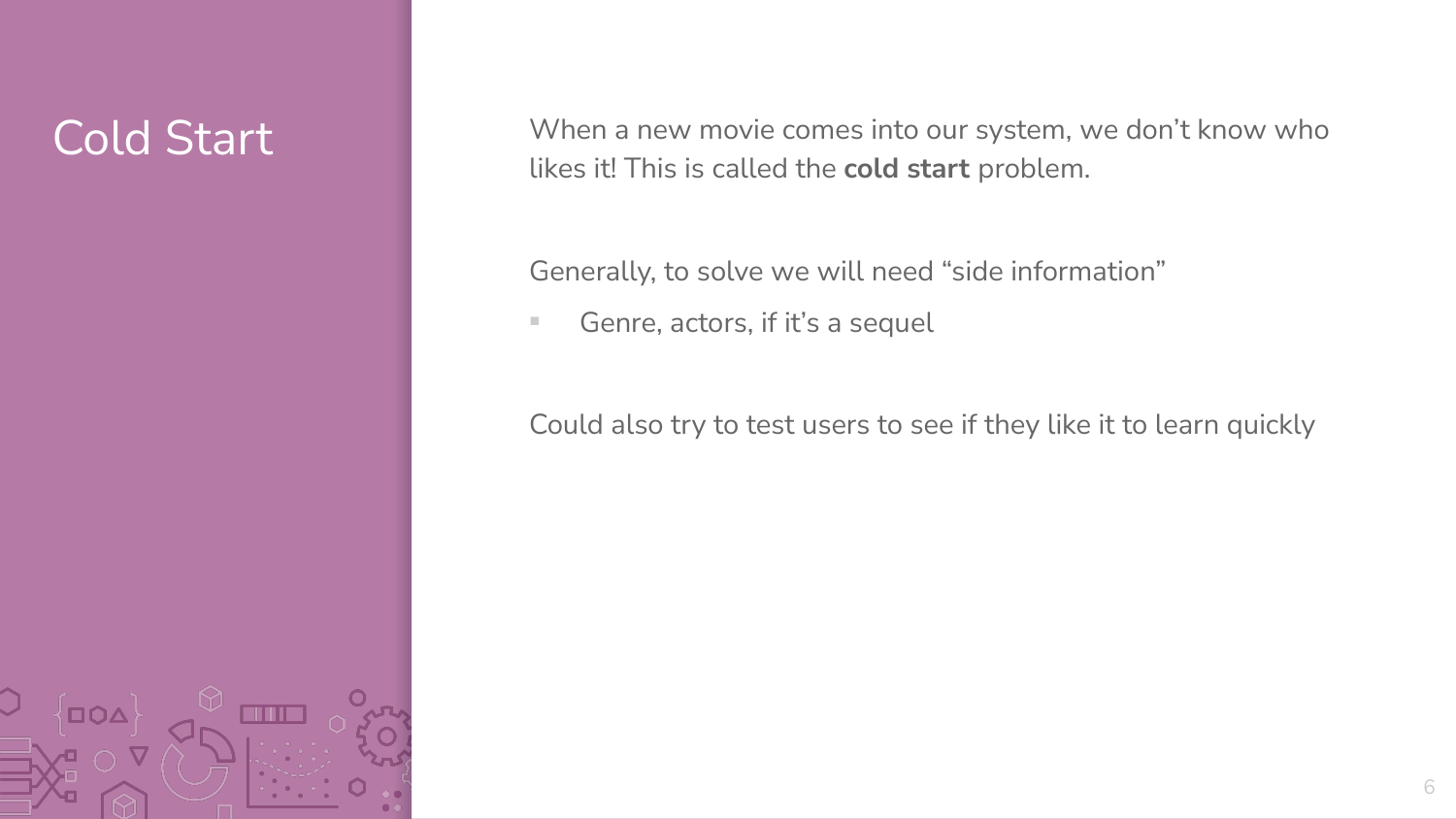

# Cold Start
When a new movie comes into our system, we don’t know who likes it! This is called the cold start problem.

Generally, to solve we will need “side information”
Genre, actors, if it’s a sequel

Could also try to test users to see if they like it to learn quickly
6